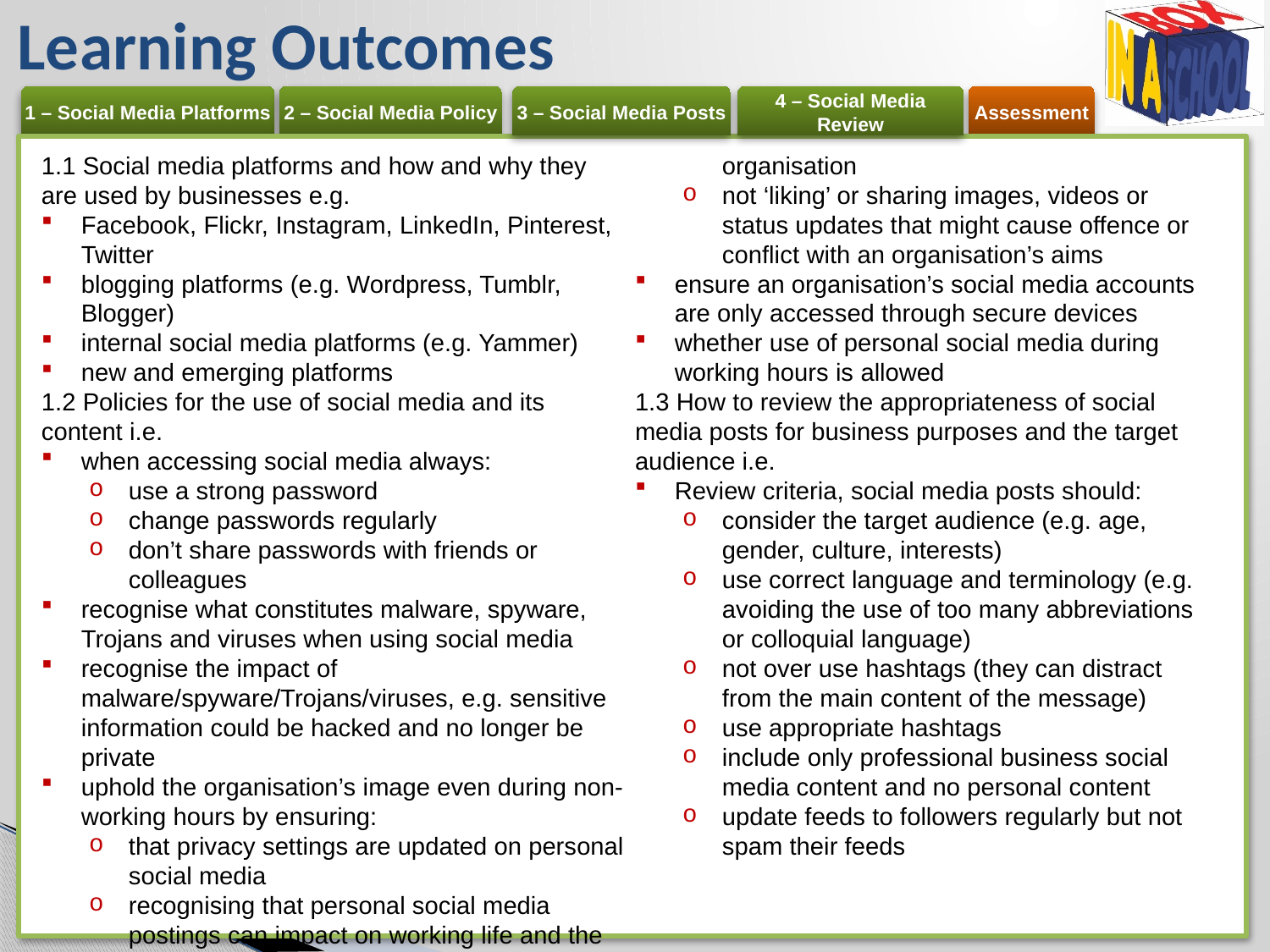

# Learning Outcomes
1.1 Social media platforms and how and why they are used by businesses e.g.
Facebook, Flickr, Instagram, LinkedIn, Pinterest, Twitter
blogging platforms (e.g. Wordpress, Tumblr, Blogger)
internal social media platforms (e.g. Yammer)
new and emerging platforms
1.2 Policies for the use of social media and its content i.e.
when accessing social media always:
use a strong password
change passwords regularly
don’t share passwords with friends or colleagues
recognise what constitutes malware, spyware, Trojans and viruses when using social media
recognise the impact of malware/spyware/Trojans/viruses, e.g. sensitive information could be hacked and no longer be private
uphold the organisation’s image even during non-working hours by ensuring:
that privacy settings are updated on personal social media
recognising that personal social media postings can impact on working life and the organisation
not ‘liking’ or sharing images, videos or status updates that might cause offence or conflict with an organisation’s aims
ensure an organisation’s social media accounts are only accessed through secure devices
whether use of personal social media during working hours is allowed
1.3 How to review the appropriateness of social media posts for business purposes and the target audience i.e.
Review criteria, social media posts should:
consider the target audience (e.g. age, gender, culture, interests)
use correct language and terminology (e.g. avoiding the use of too many abbreviations or colloquial language)
not over use hashtags (they can distract from the main content of the message)
use appropriate hashtags
include only professional business social media content and no personal content
update feeds to followers regularly but not spam their feeds